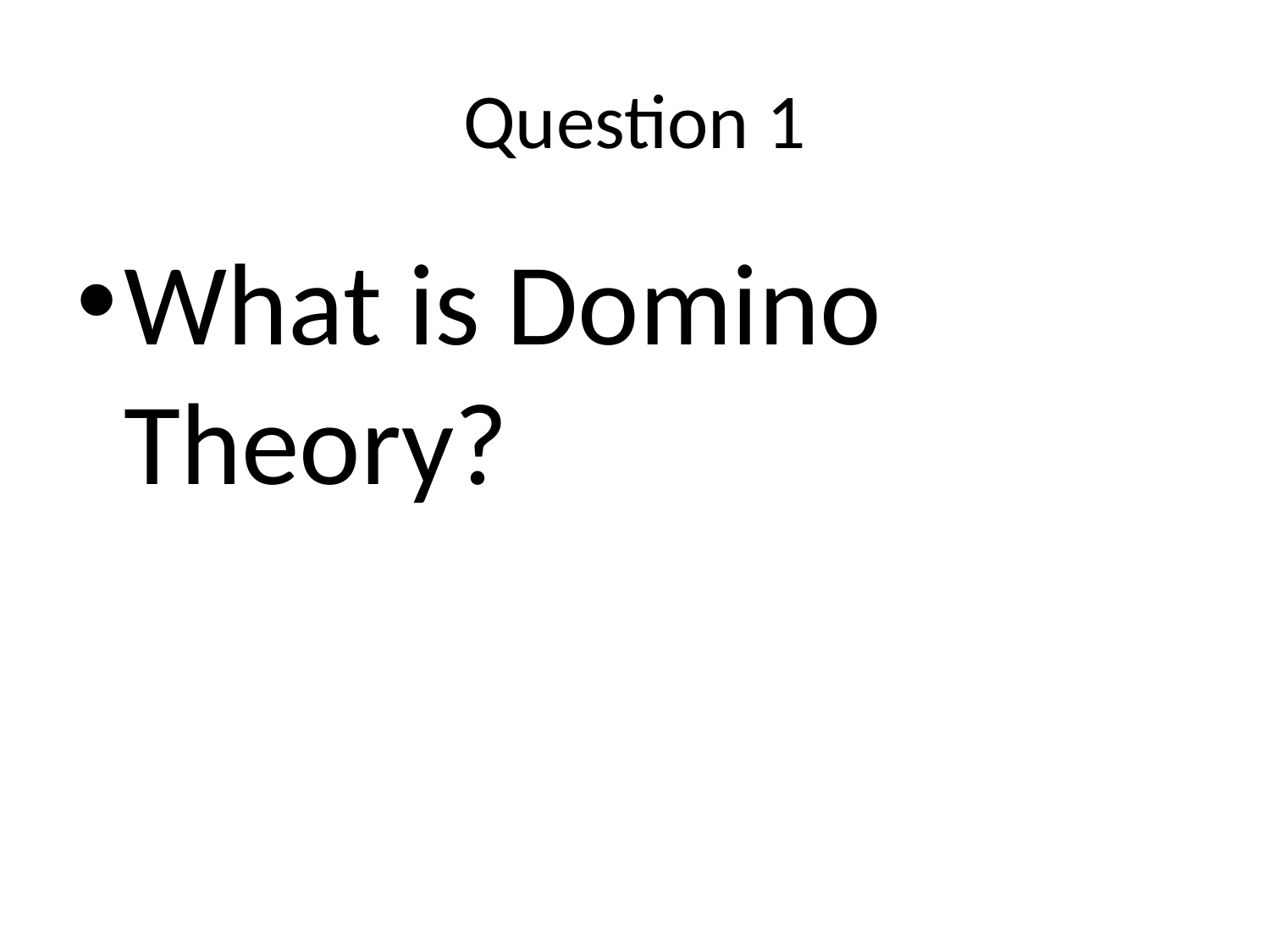

# Question 1
What is Domino Theory?